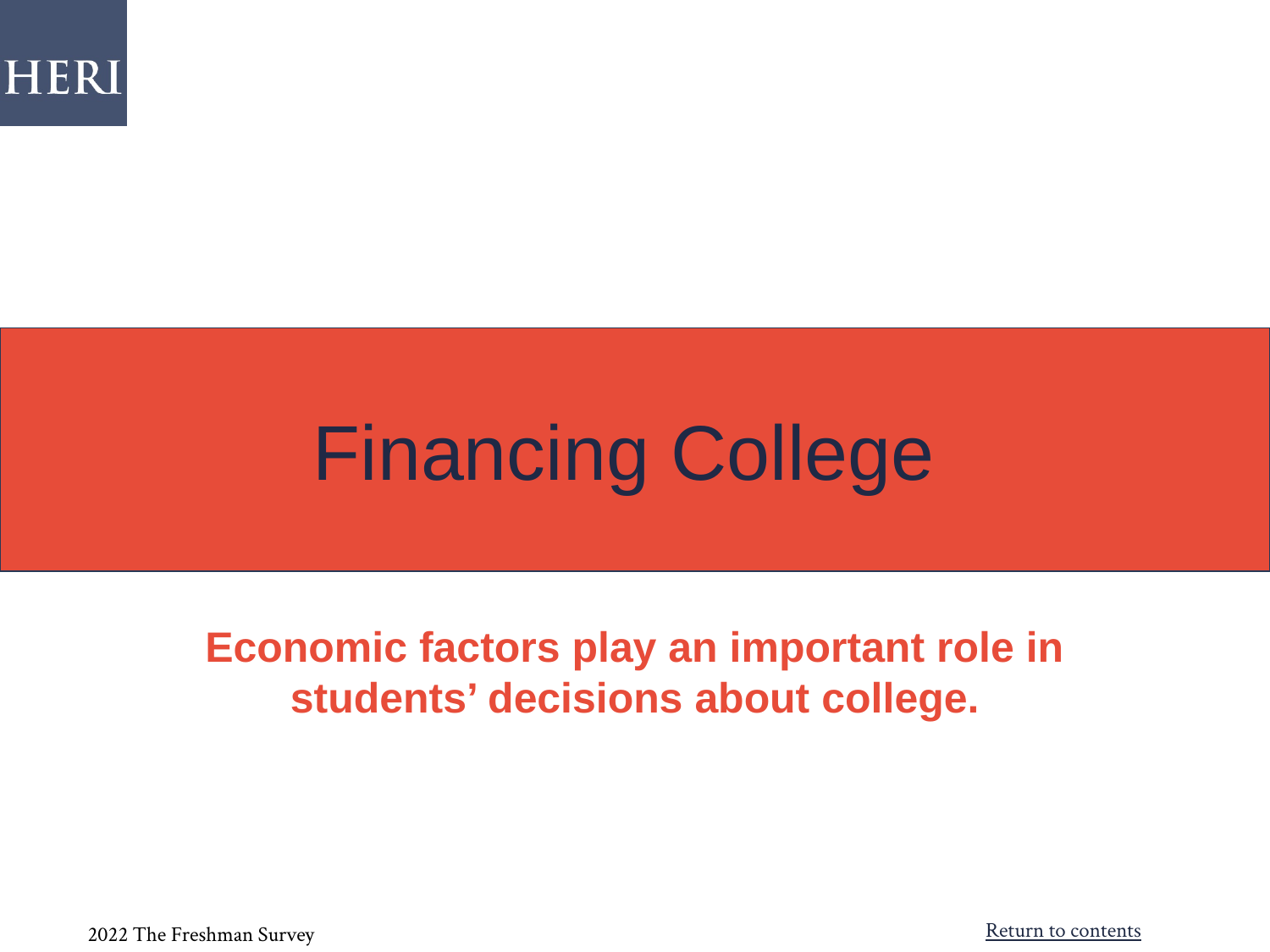

Financing College
Economic factors play an important role in students’ decisions about college.

2022 The Freshman Survey
Return to contents